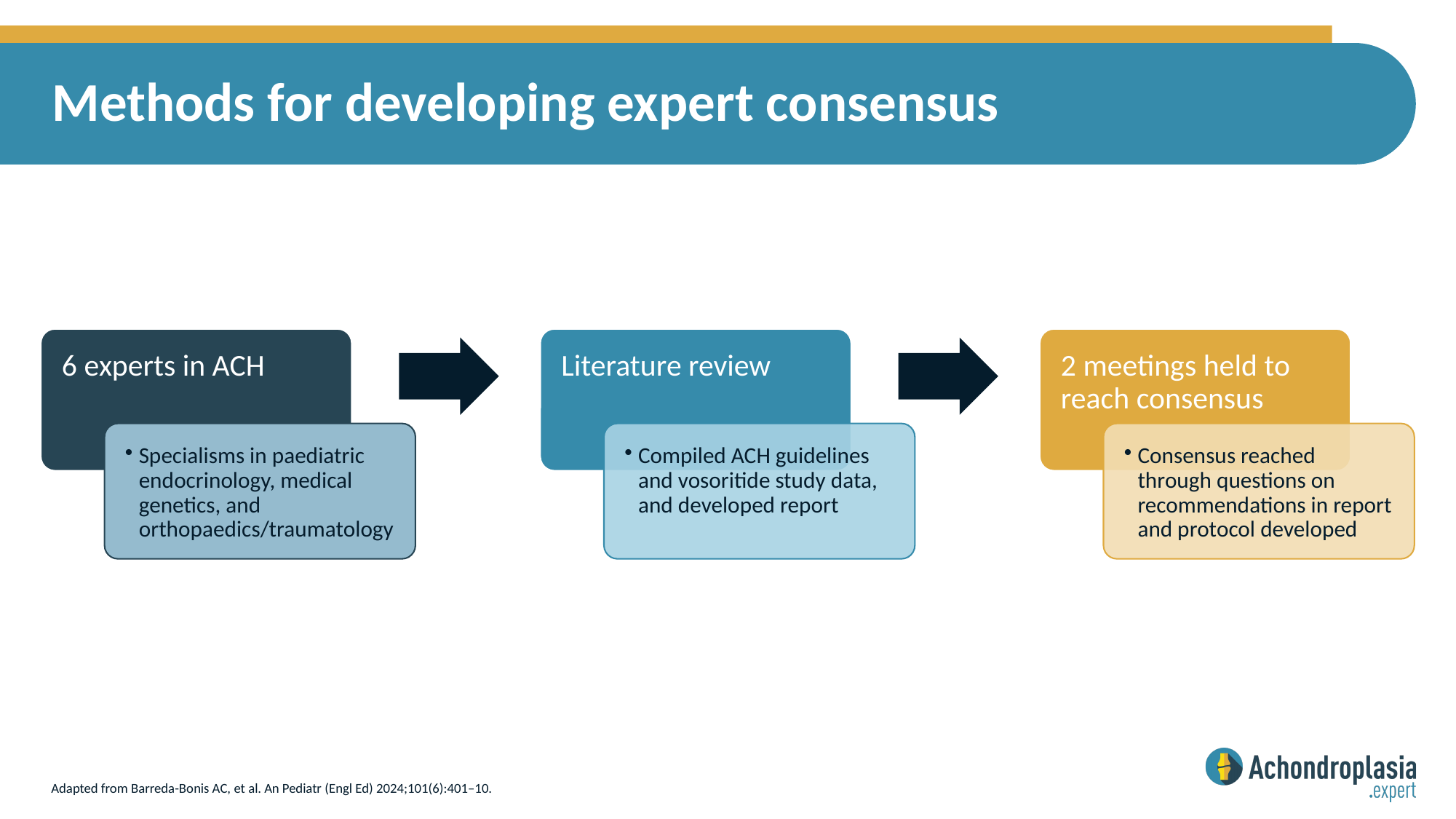

# Methods for developing expert consensus
6 experts in ACH
Specialisms in paediatric endocrinology, medical genetics, and orthopaedics/traumatology

Literature review
Compiled ACH guidelines and vosoritide study data,  and developed report

2 meetings held to reach consensus
Consensus reached
through questions on recommendations in report and protocol developed
Adapted from Barreda-Bonis AC, et al. An Pediatr (Engl Ed) 2024;101(6):401–10.